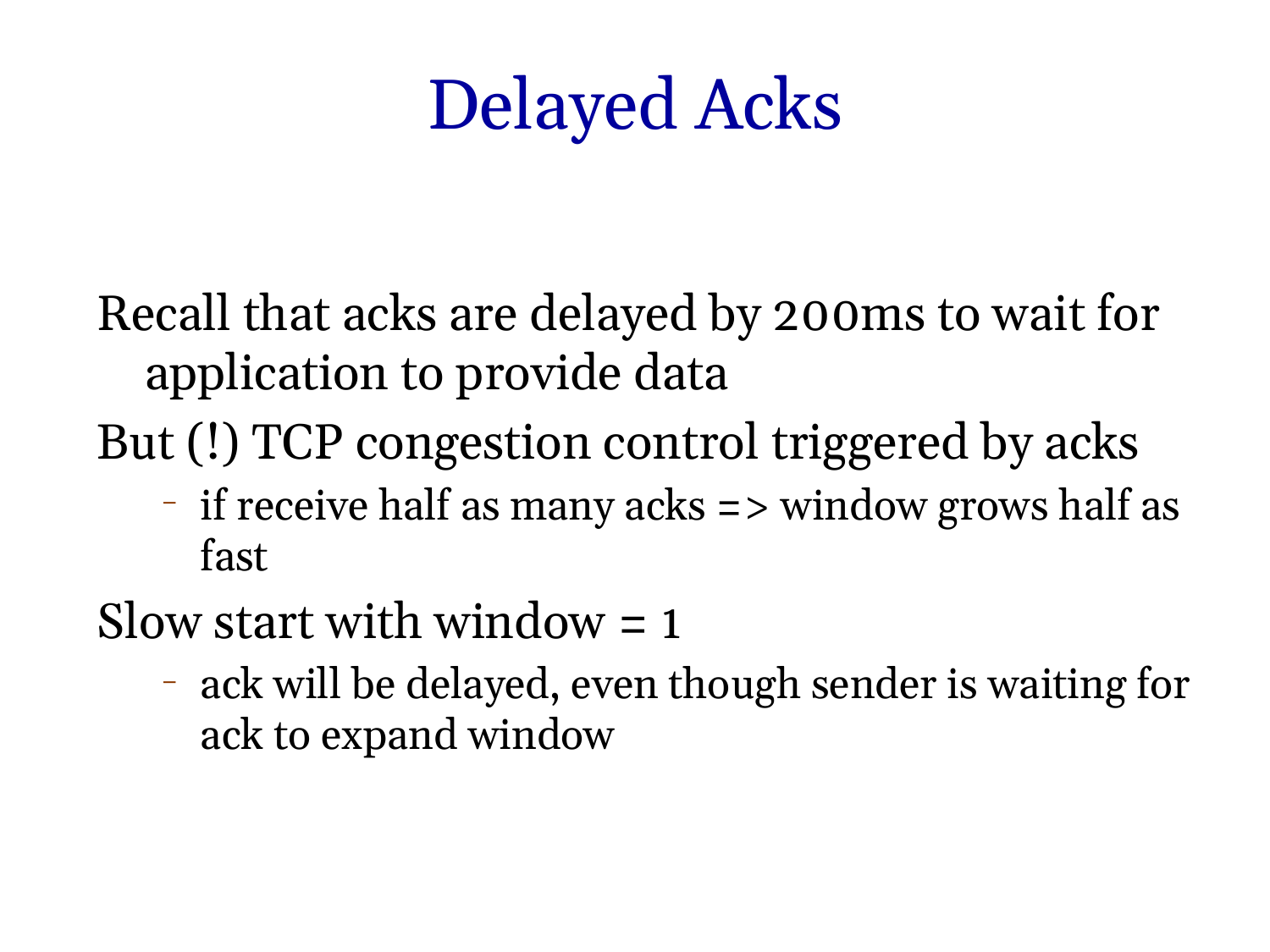

# Delayed Acks
Recall that acks are delayed by 200ms to wait for application to provide data
But (!) TCP congestion control triggered by acks
if receive half as many acks => window grows half as fast
Slow start with window = 1
ack will be delayed, even though sender is waiting for ack to expand window